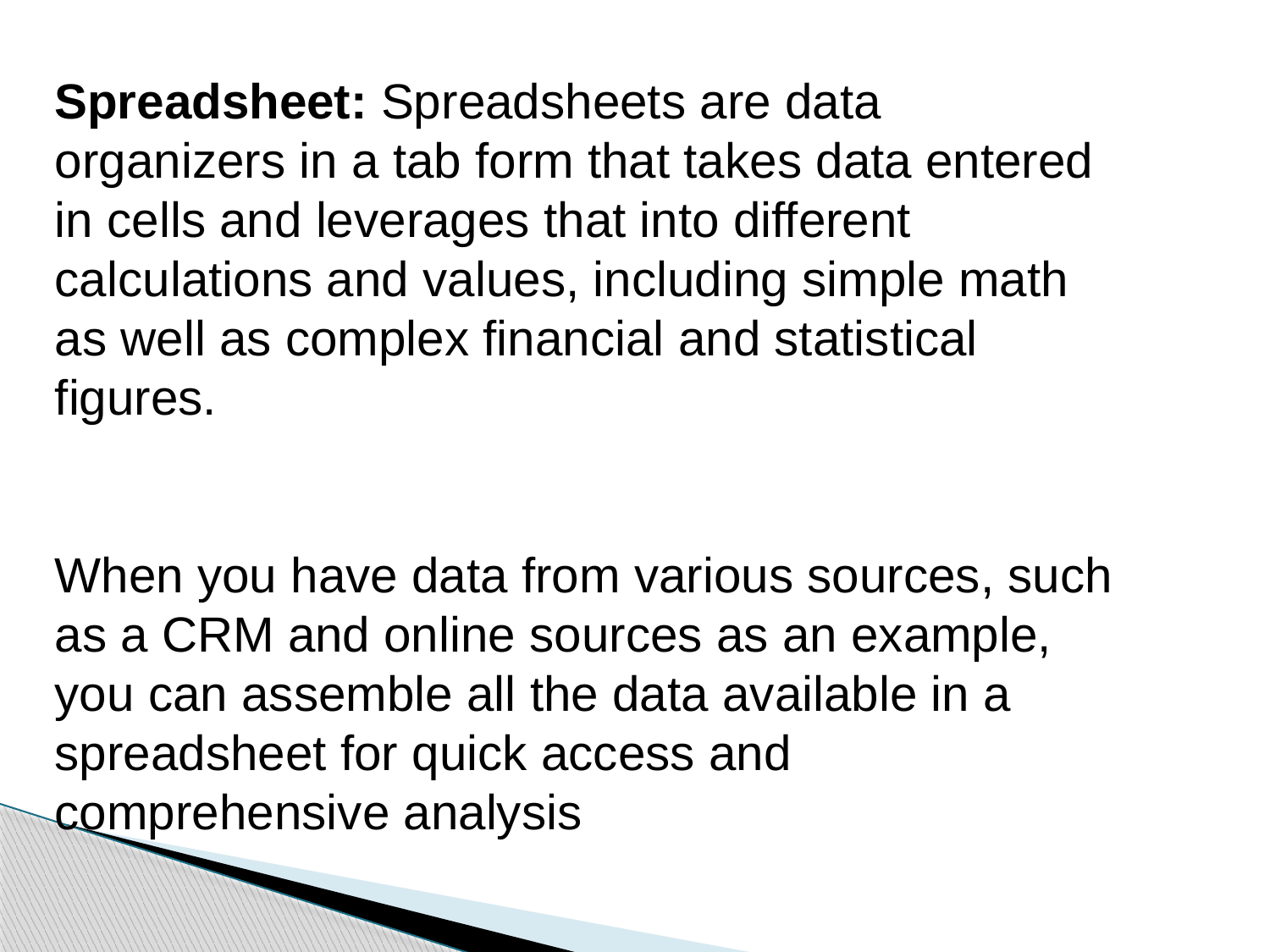

Spreadsheet: Spreadsheets are data organizers in a tab form that takes data entered in cells and leverages that into different calculations and values, including simple math as well as complex financial and statistical figures.

When you have data from various sources, such as a CRM and online sources as an example, you can assemble all the data available in a spreadsheet for quick access and comprehensive analysis